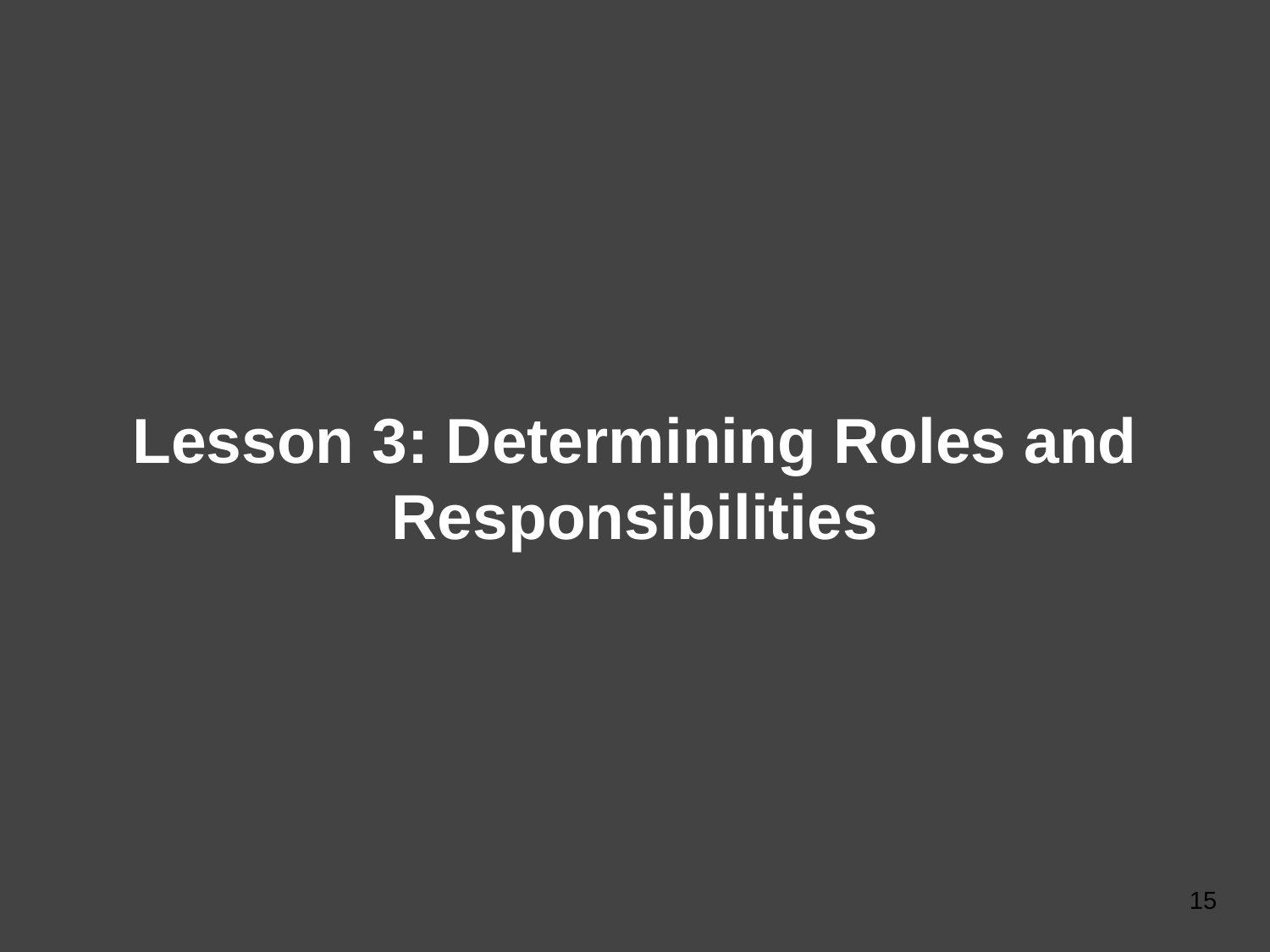

# Lesson 3: Determining Roles and Responsibilities
15